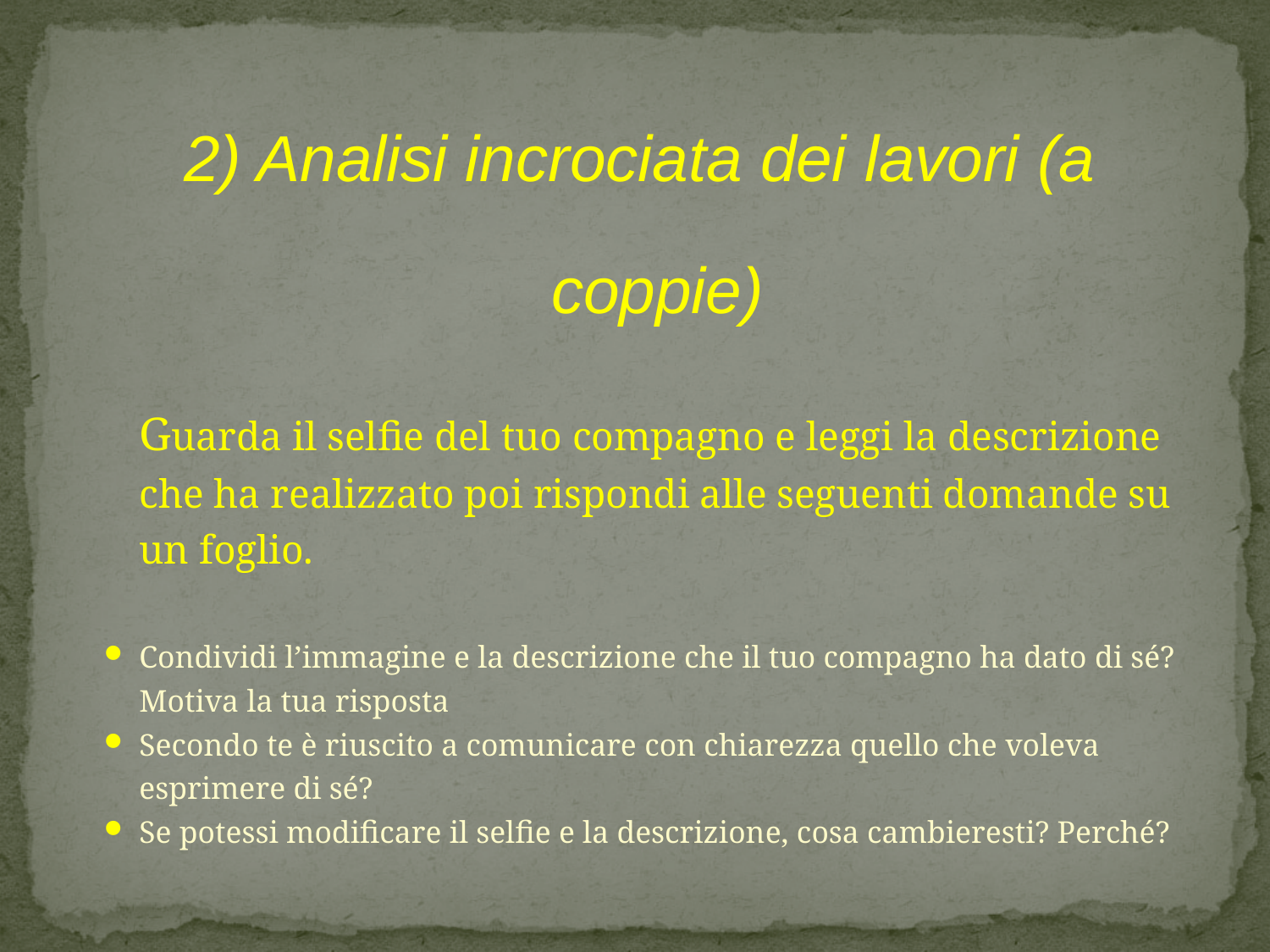

2) Analisi incrociata dei lavori (a coppie)

	Guarda il selfie del tuo compagno e leggi la descrizione che ha realizzato poi rispondi alle seguenti domande su un foglio.

Condividi l’immagine e la descrizione che il tuo compagno ha dato di sé? Motiva la tua risposta
Secondo te è riuscito a comunicare con chiarezza quello che voleva esprimere di sé?
Se potessi modificare il selfie e la descrizione, cosa cambieresti? Perché?